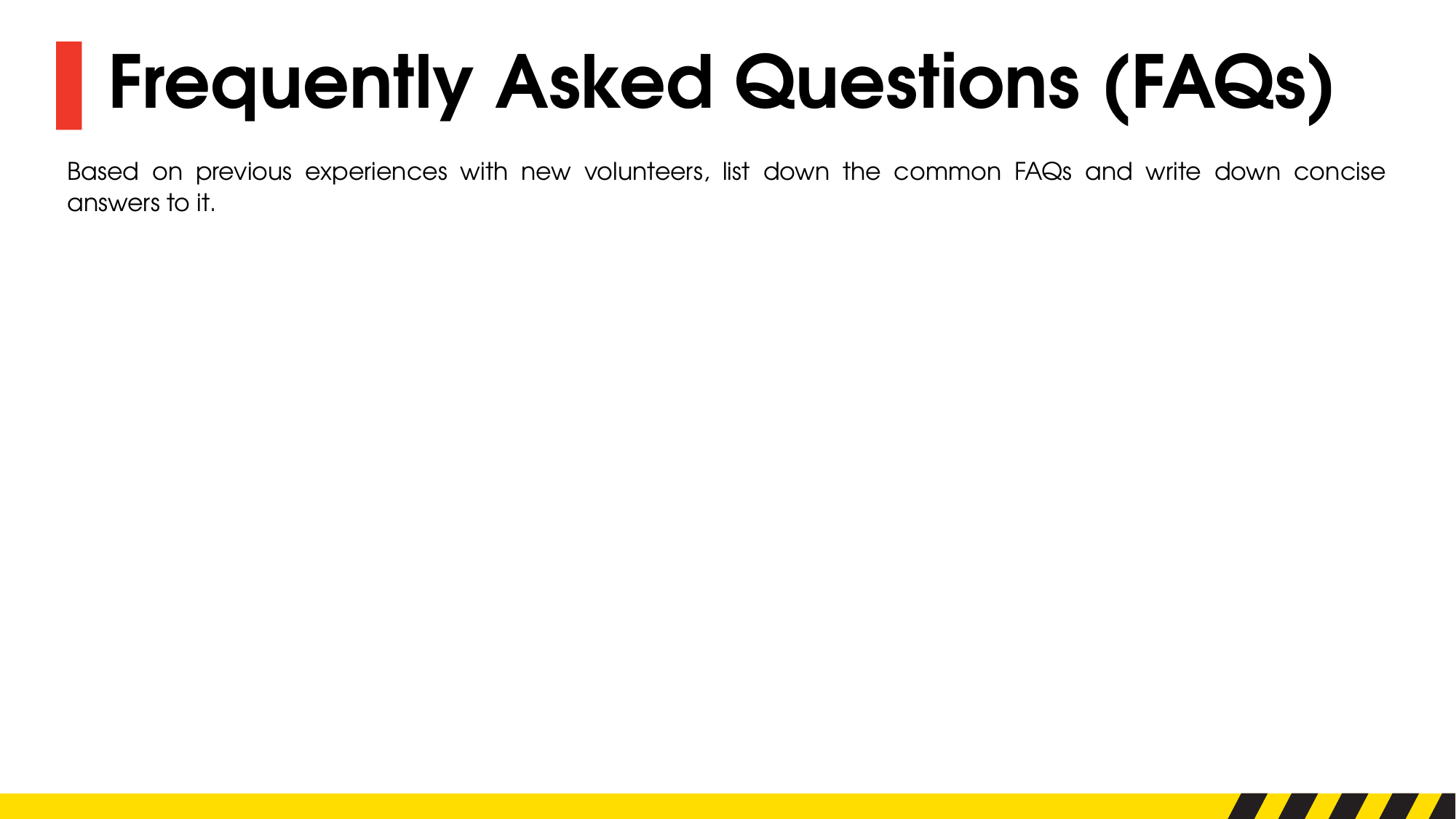

▌Frequently Asked Questions (FAQs)
Based on previous experiences with new volunteers, list down the common FAQs and write down concise answers to it.